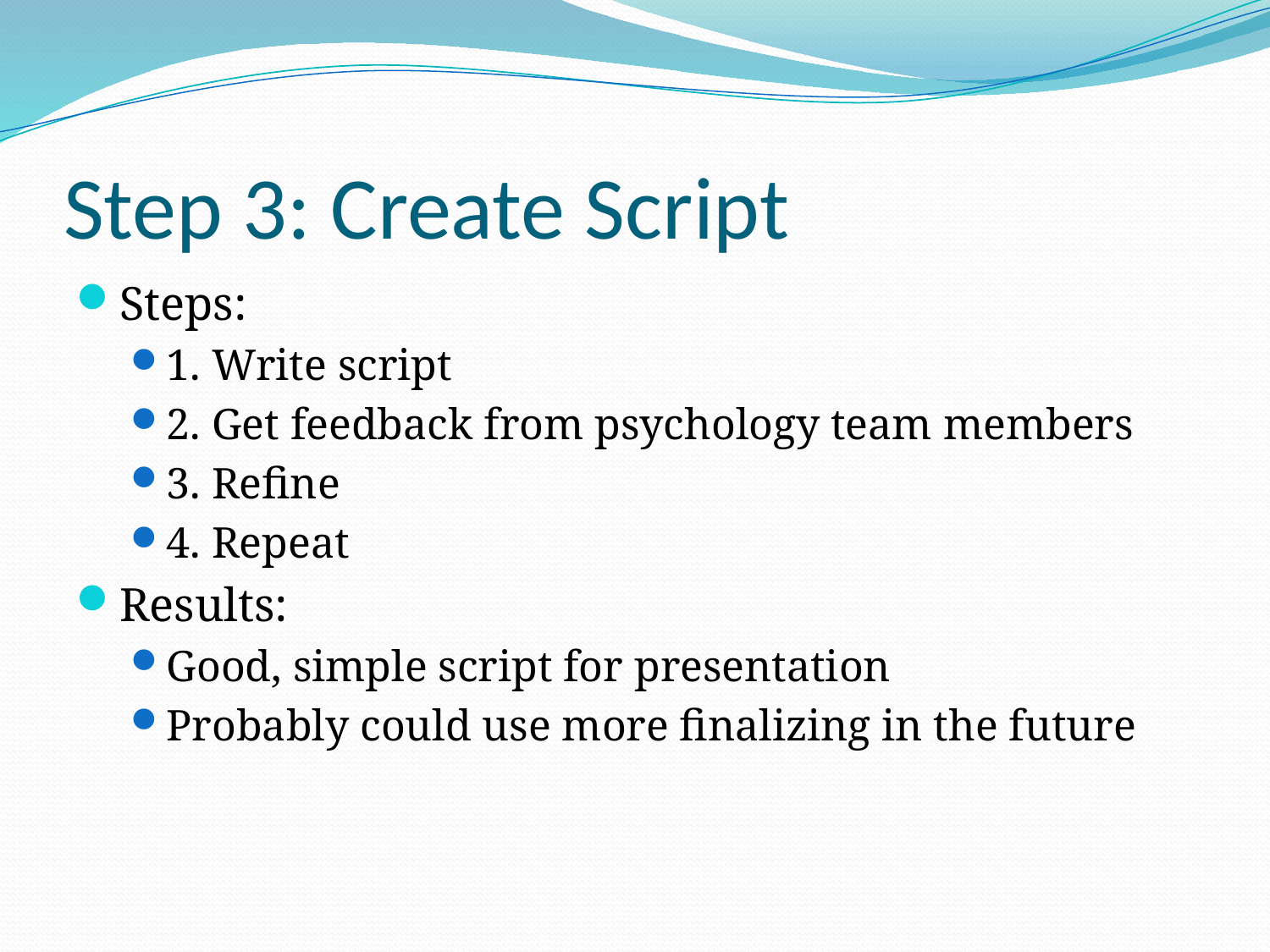

# Step 3: Create Script
Steps:
1. Write script
2. Get feedback from psychology team members
3. Refine
4. Repeat
Results:
Good, simple script for presentation
Probably could use more finalizing in the future